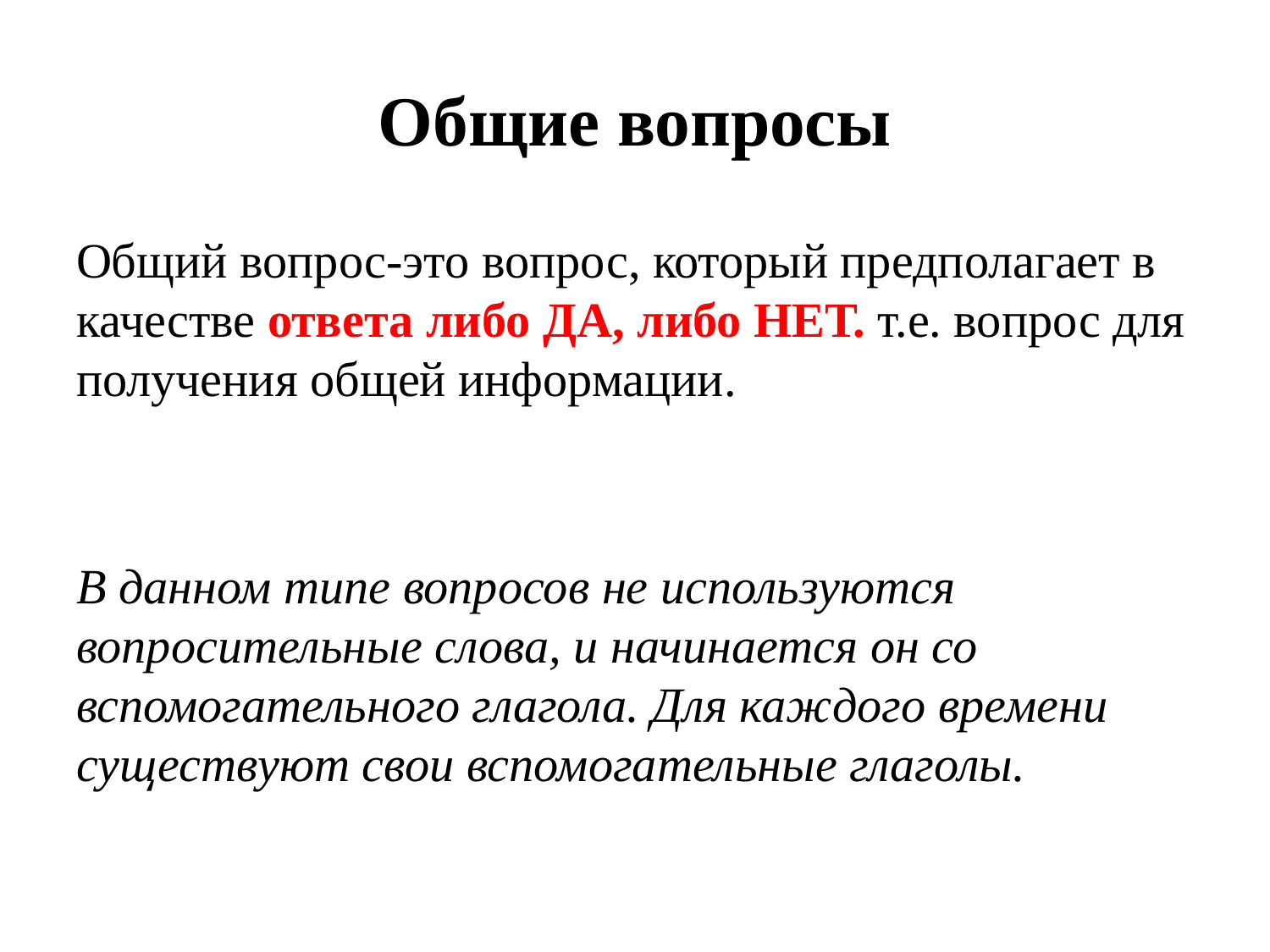

# Общие вопросы
Общий вопрос-это вопрос, который предполагает в качестве ответа либо ДА, либо НЕТ. т.е. вопрос для получения общей информации.

В данном типе вопросов не используются вопросительные слова, и начинается он со вспомогательного глагола. Для каждого времени существуют свои вспомогательные глаголы.